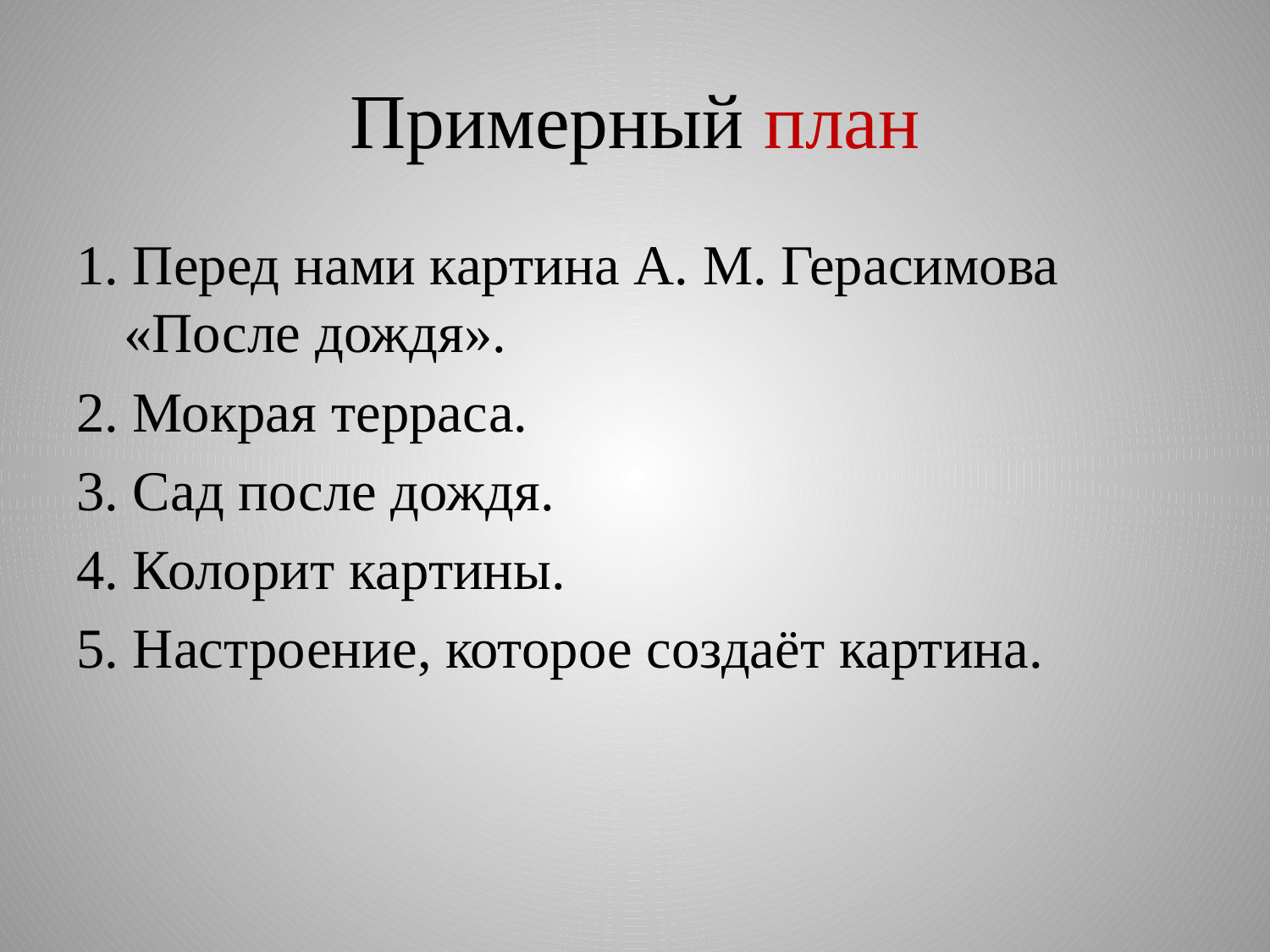

# Примерный план
1. Перед нами картина А. М. Герасимова «После дождя».
2. Мокрая терраса.
3. Сад после дождя.
4. Колорит картины.
5. Настроение, которое создаёт картина.